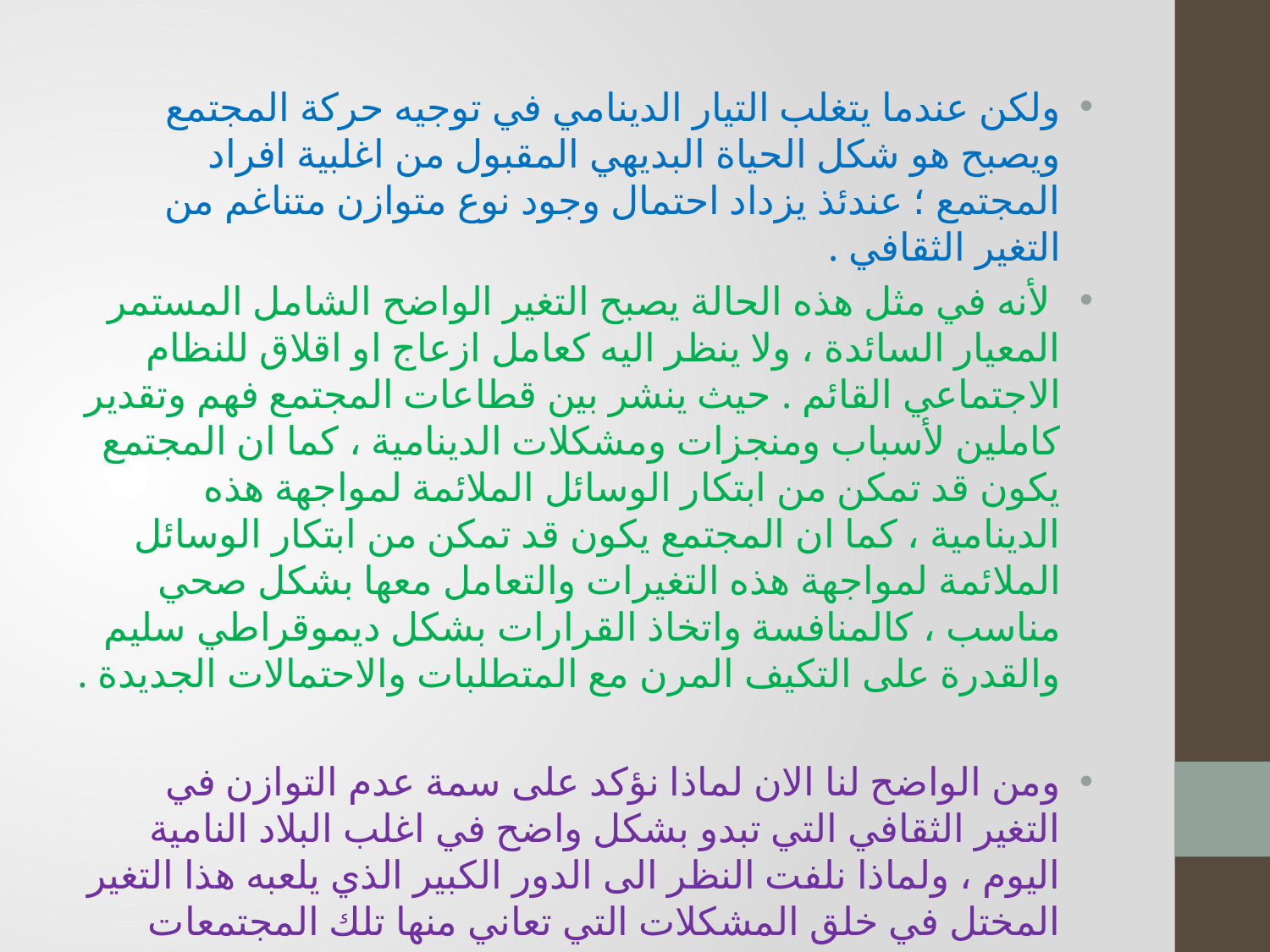

ولكن عندما يتغلب التيار الدينامي في توجيه حركة المجتمع ويصبح هو شكل الحياة البديهي المقبول من اغلبية افراد المجتمع ؛ عندئذ يزداد احتمال وجود نوع متوازن متناغم من التغير الثقافي .
 لأنه في مثل هذه الحالة يصبح التغير الواضح الشامل المستمر المعيار السائدة ، ولا ينظر اليه كعامل ازعاج او اقلاق للنظام الاجتماعي القائم . حيث ينشر بين قطاعات المجتمع فهم وتقدير كاملين لأسباب ومنجزات ومشكلات الدينامية ، كما ان المجتمع يكون قد تمكن من ابتكار الوسائل الملائمة لمواجهة هذه الدينامية ، كما ان المجتمع يكون قد تمكن من ابتكار الوسائل الملائمة لمواجهة هذه التغيرات والتعامل معها بشكل صحي مناسب ، كالمنافسة واتخاذ القرارات بشكل ديموقراطي سليم والقدرة على التكيف المرن مع المتطلبات والاحتمالات الجديدة .

ومن الواضح لنا الان لماذا نؤكد على سمة عدم التوازن في التغير الثقافي التي تبدو بشكل واضح في اغلب البلاد النامية اليوم ، ولماذا نلفت النظر الى الدور الكبير الذي يلعبه هذا التغير المختل في خلق المشكلات التي تعاني منها تلك المجتمعات بشكل صارخ . وعليه سوف ترد الإشارة الى هذا الموضوع في اكثر من موضع من هذا الكتاب .